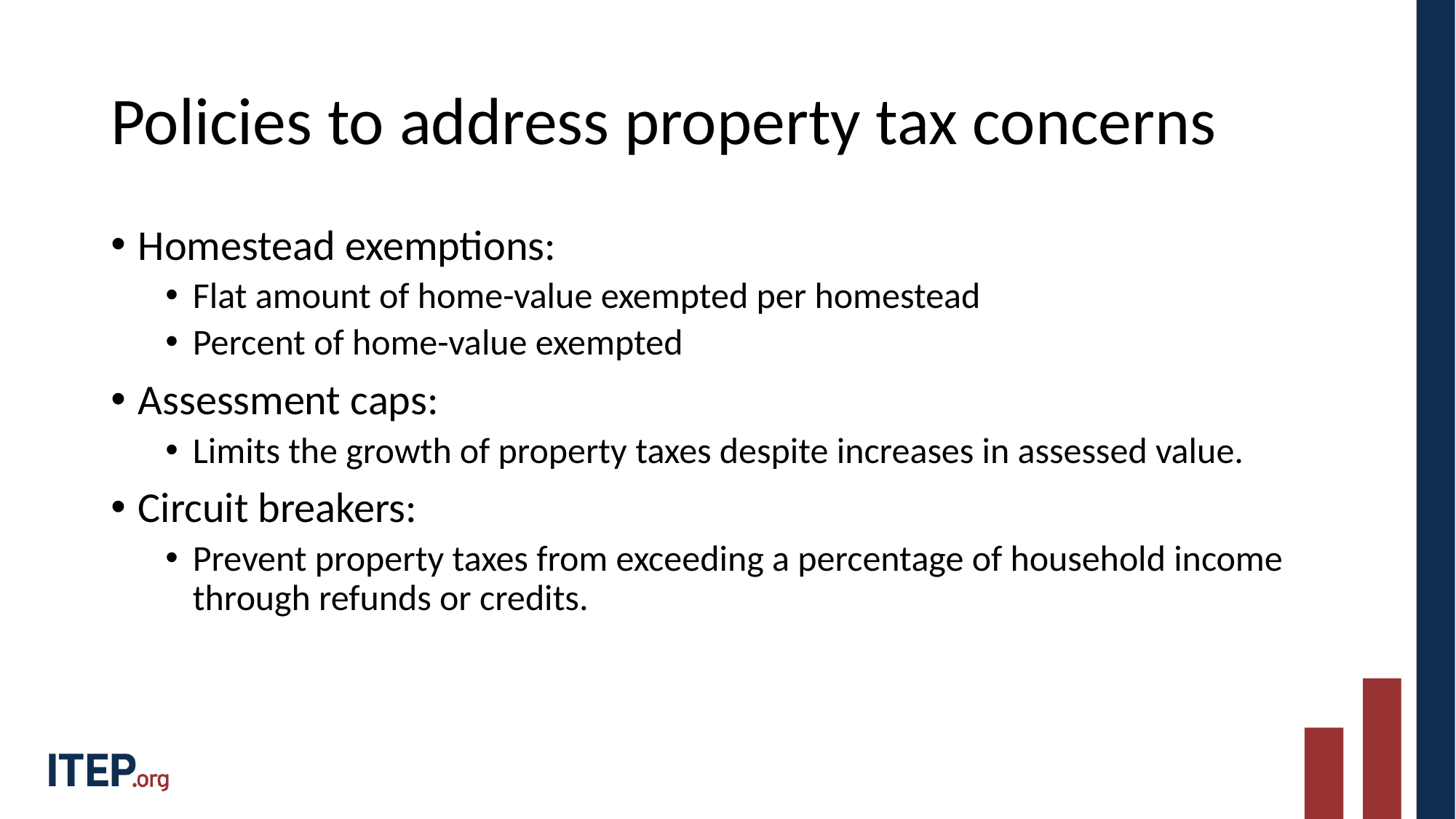

# Policies to address property tax concerns
Homestead exemptions:
Flat amount of home-value exempted per homestead
Percent of home-value exempted
Assessment caps:
Limits the growth of property taxes despite increases in assessed value.
Circuit breakers:
Prevent property taxes from exceeding a percentage of household income through refunds or credits.